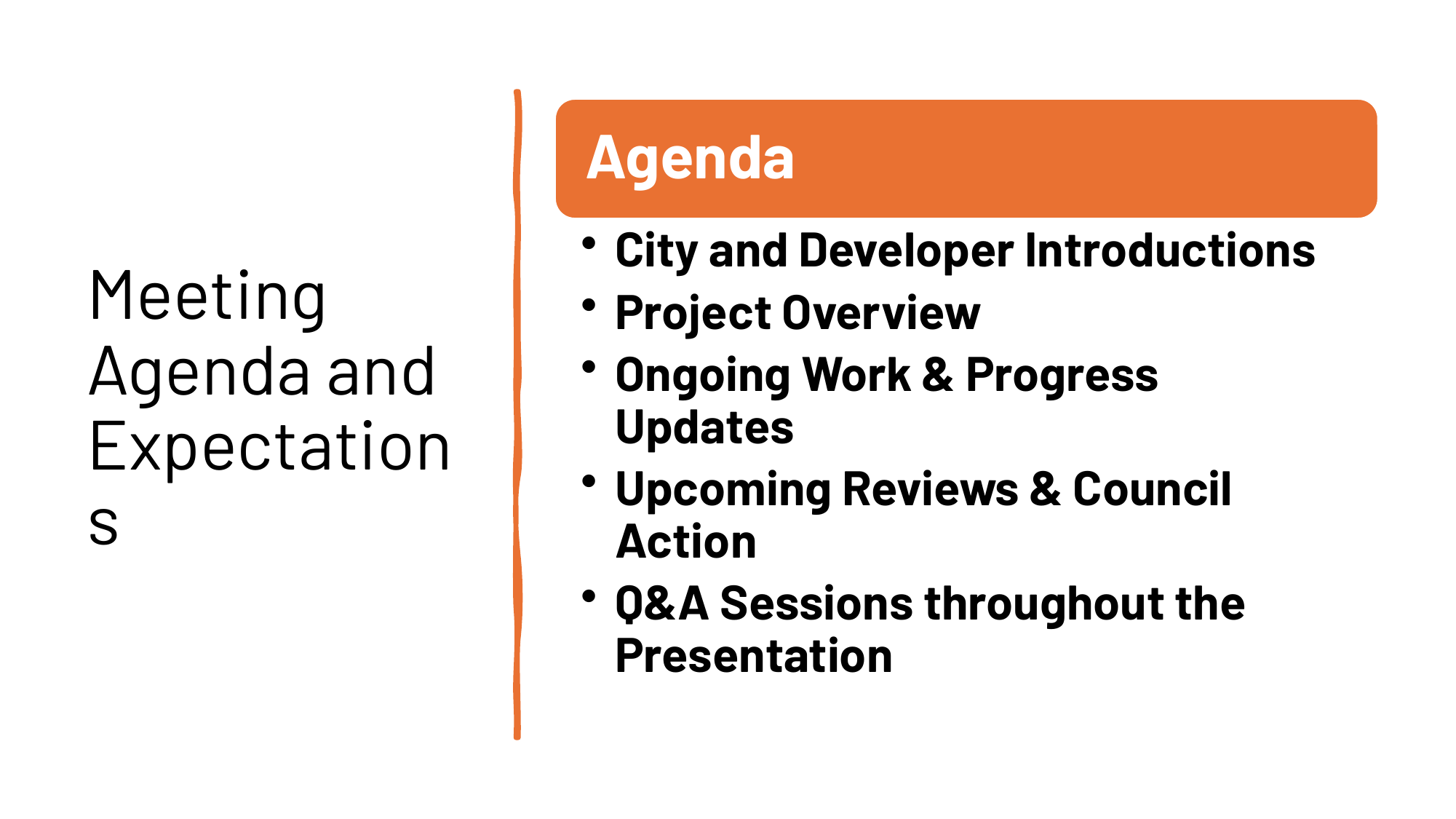

Agenda
City and Developer Introductions
Project Overview
Ongoing Work & Progress Updates
Upcoming Reviews & Council Action
Q&A Sessions throughout the Presentation
# Meeting Agenda and Expectations